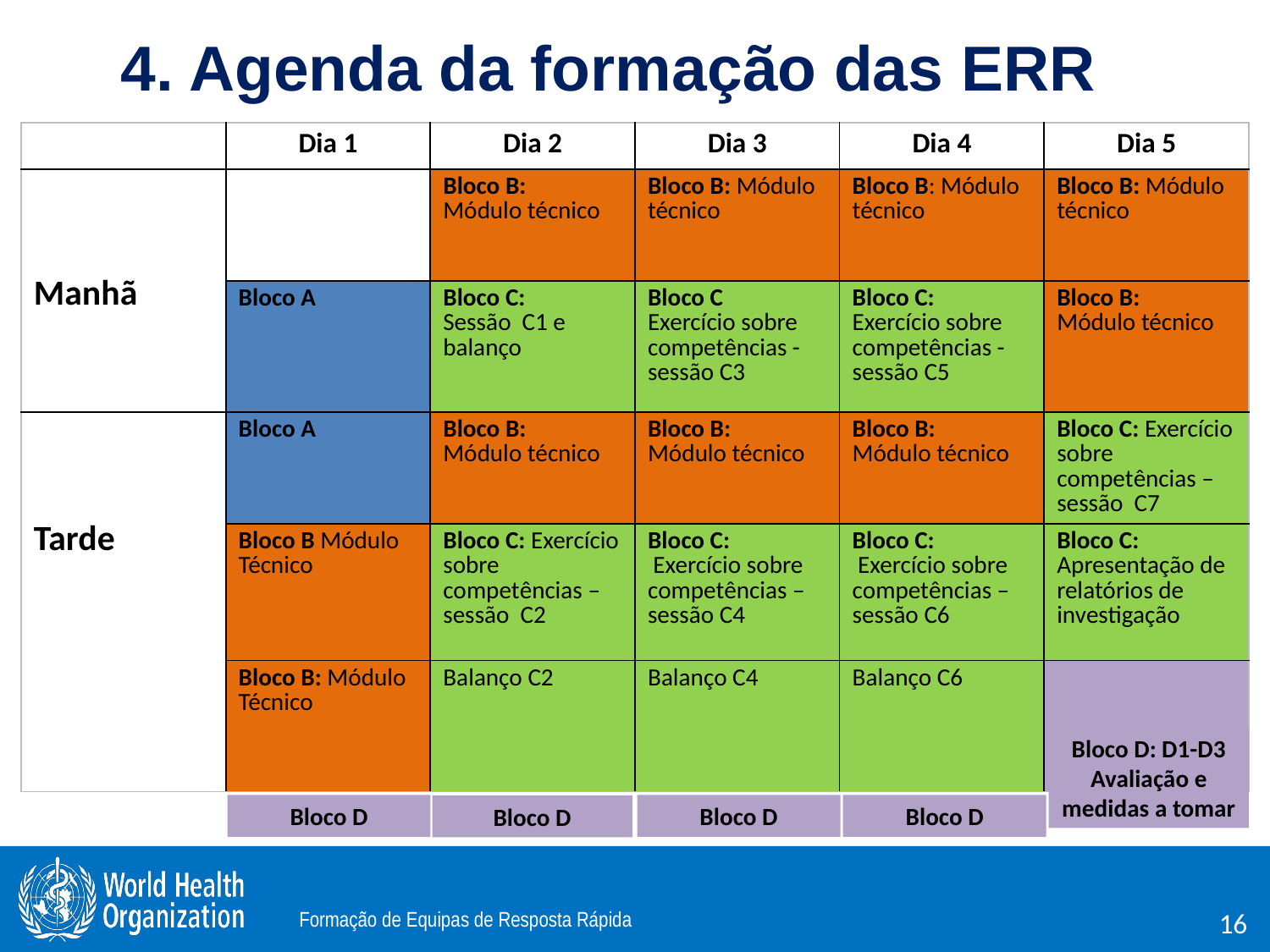

# 4. Agenda da formação das ERR
|  | Dia 1 | Dia 2 | Dia 3 | Dia 4 | Dia 5 |
| --- | --- | --- | --- | --- | --- |
| Manhã |  | Bloco B: Módulo técnico | Bloco B: Módulo técnico | Bloco B: Módulo técnico | Bloco B: Módulo técnico |
|  | Bloco A | Bloco C: Sessão C1 e balanço | Bloco C Exercício sobre competências - sessão C3 | Bloco C: Exercício sobre competências - sessão C5 | Bloco B: Módulo técnico |
| Tarde | Bloco A | Bloco B: Módulo técnico | Bloco B: Módulo técnico | Bloco B: Módulo técnico | Bloco C: Exercício sobre competências – sessão C7 |
|  | Bloco B Módulo Técnico | Bloco C: Exercício sobre competências – sessão C2 | Bloco C: Exercício sobre competências – sessão C4 | Bloco C: Exercício sobre competências – sessão C6 | Bloco C: Apresentação de relatórios de investigação |
|  | Bloco B: Módulo Técnico | Balanço C2 | Balanço C4 | Balanço C6 |  |
Bloco D: D1-D3 Avaliação e medidas a tomar
Bloco D
Bloco D
Bloco D
Bloco D